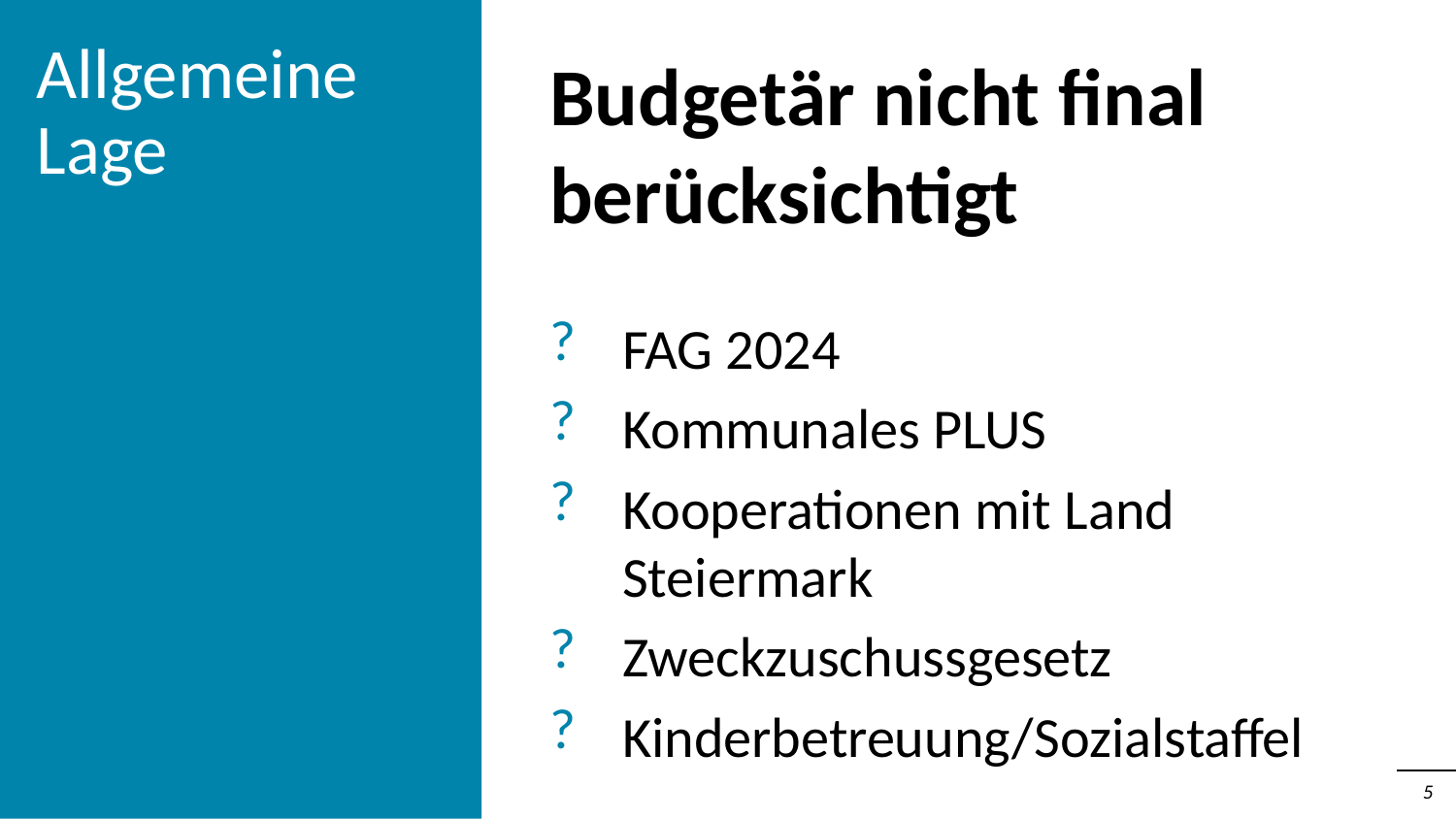

Allgemeine Lage

Budgetär nicht final berücksichtigt

FAG 2024
Kommunales PLUS
Kooperationen mit Land Steiermark
Zweckzuschussgesetz
Kinderbetreuung/Sozialstaffel